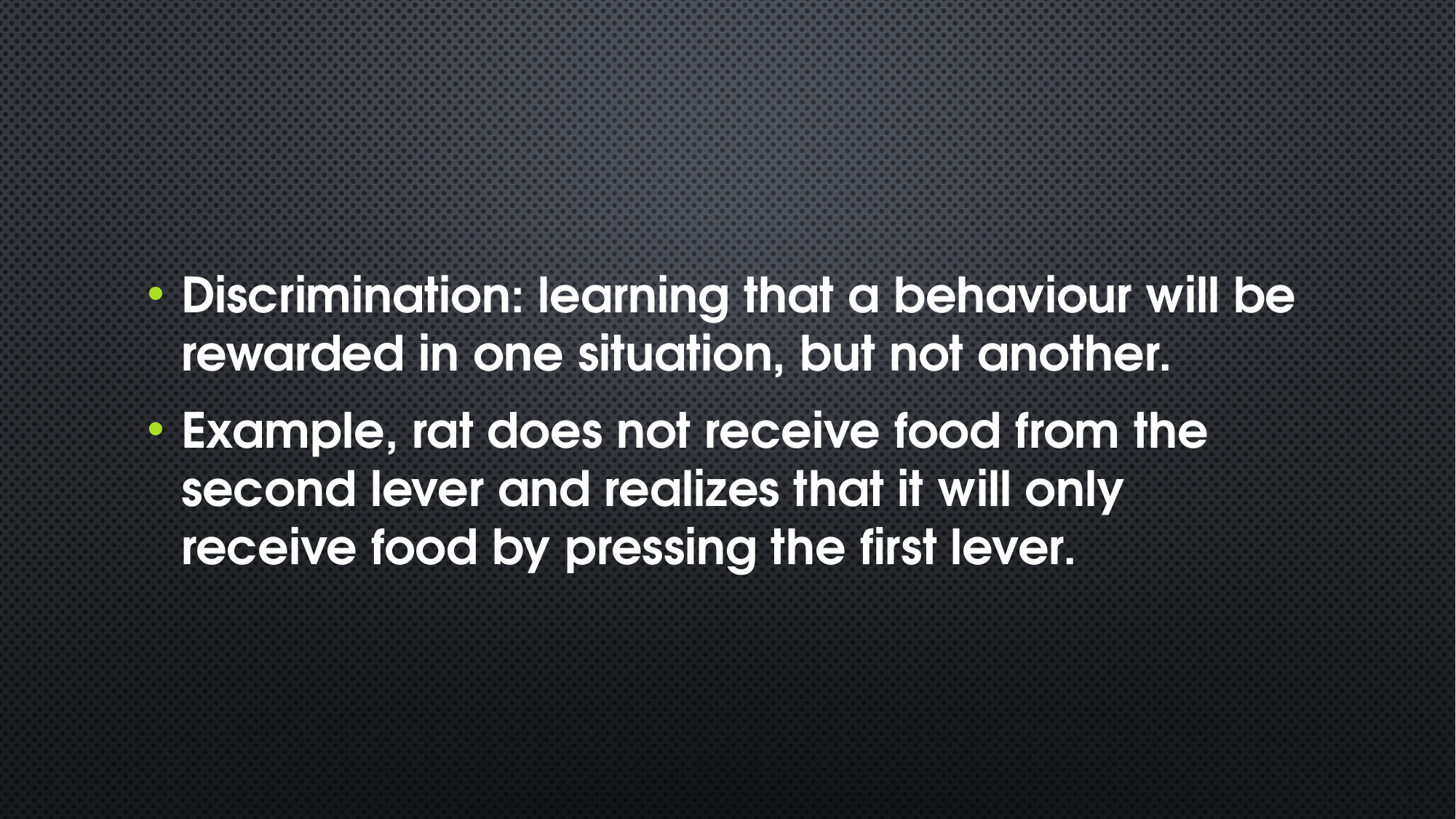

Discrimination: learning that a behaviour will be rewarded in one situation, but not another.
Example, rat does not receive food from the second lever and realizes that it will only receive food by pressing the first lever.